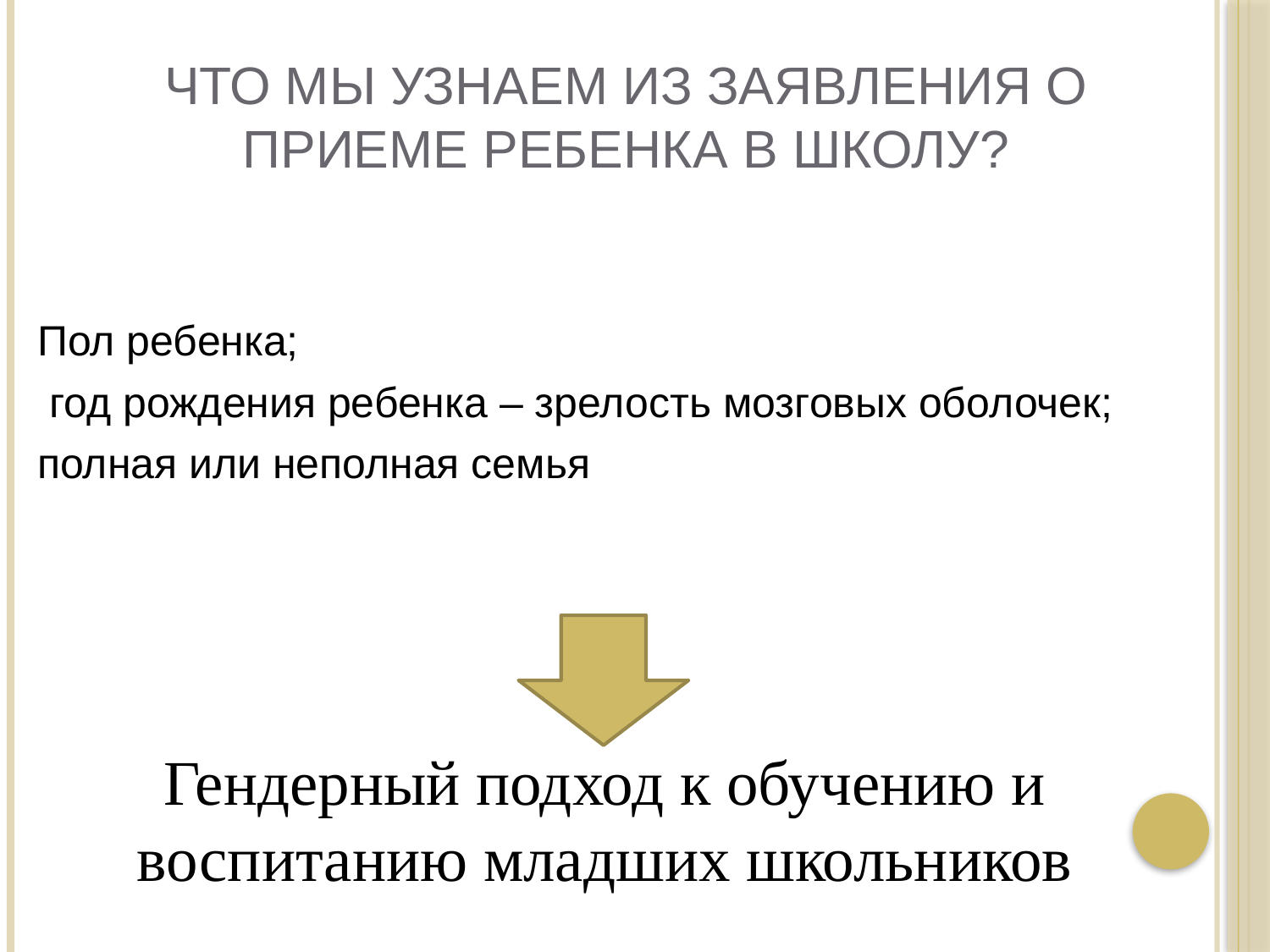

# Что мы узнаем из заявления о приеме ребенка в школу?

Пол ребенка;
 год рождения ребенка – зрелость мозговых оболочек;
полная или неполная семья

Гендерный подход к обучению и воспитанию младших школьников